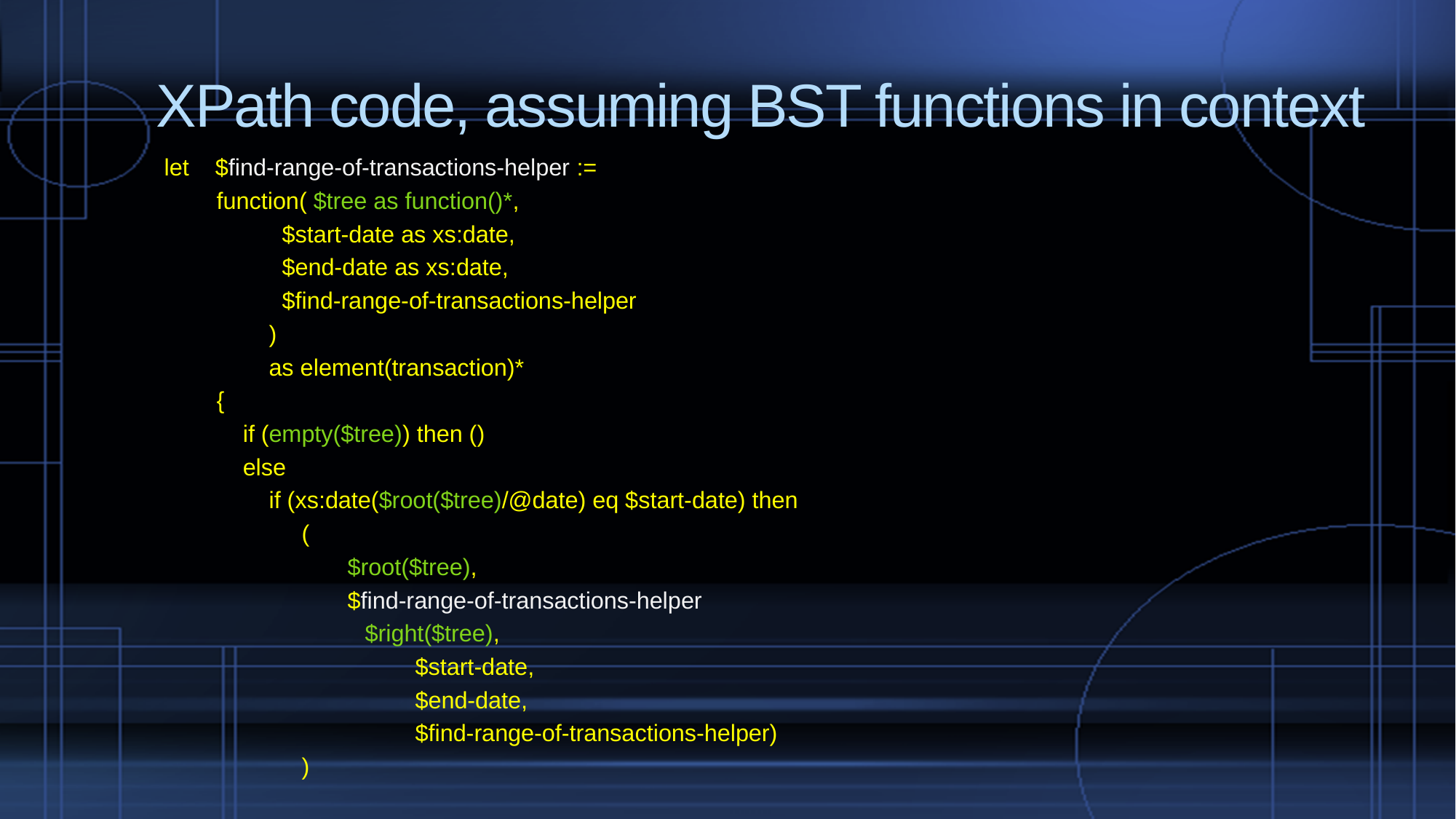

# XPath code, assuming BST functions in context
let    $find-range-of-transactions-helper :=
	        function( $tree as function()*,
	                  $start-date as xs:date,
	                  $end-date as xs:date,
	                  $find-range-of-transactions-helper
	                )
	                as element(transaction)*
	        {
	            if (empty($tree)) then ()
	            else
	                if (xs:date($root($tree)/@date) eq $start-date) then
	                     (
	                            $root($tree),
	                            $find-range-of-transactions-helper
	                        		$right($tree),
	                                   	$start-date,
	                                      	$end-date,
	                                     	$find-range-of-transactions-helper)
	                     )